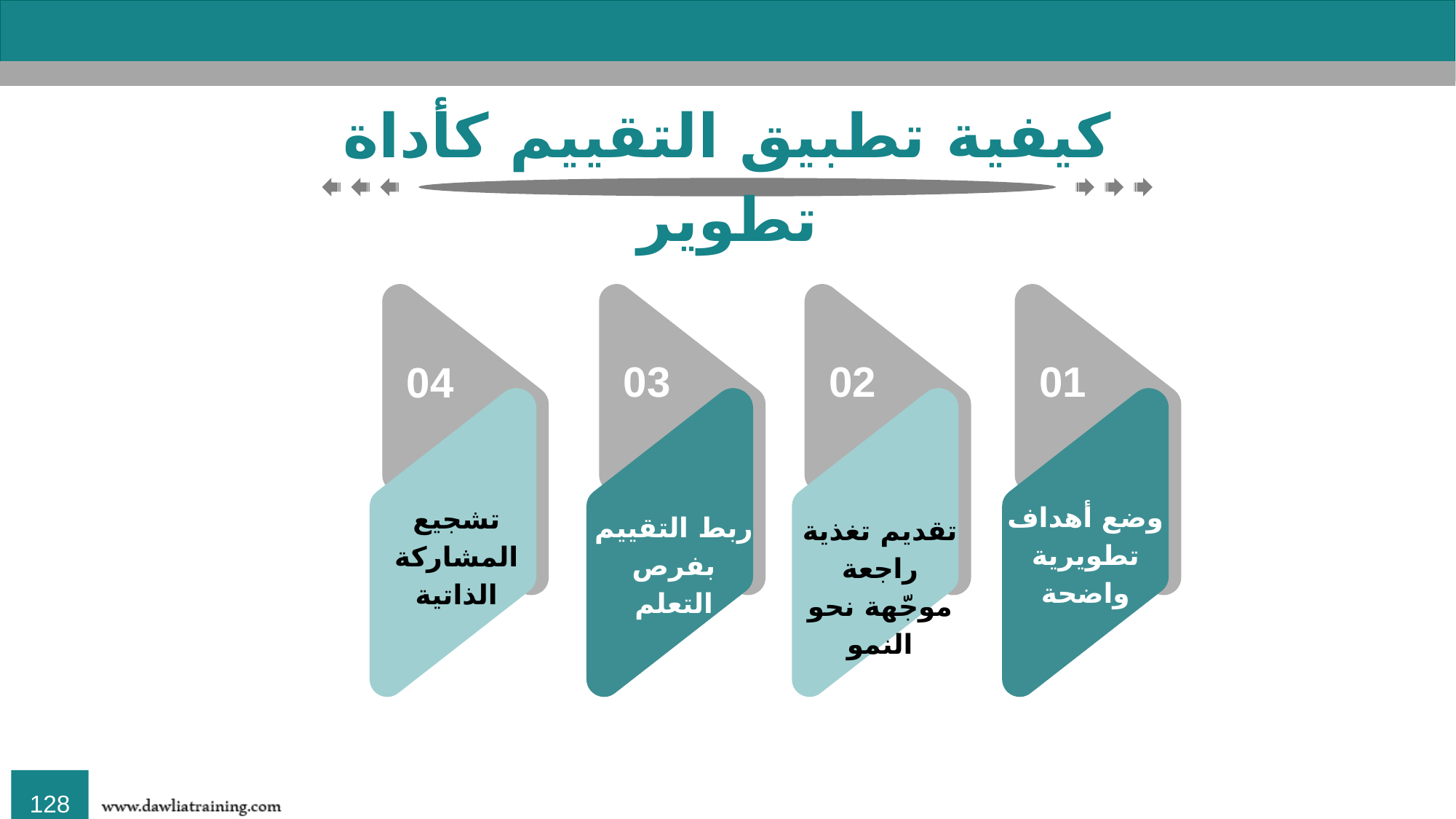

كيفية تطبيق التقييم كأداة تطوير

04

تشجيع المشاركة الذاتية

01

وضع أهداف تطويرية واضحة

03

ربط التقييم بفرص التعلم

02

تقديم تغذية راجعة موجّهة نحو النمو